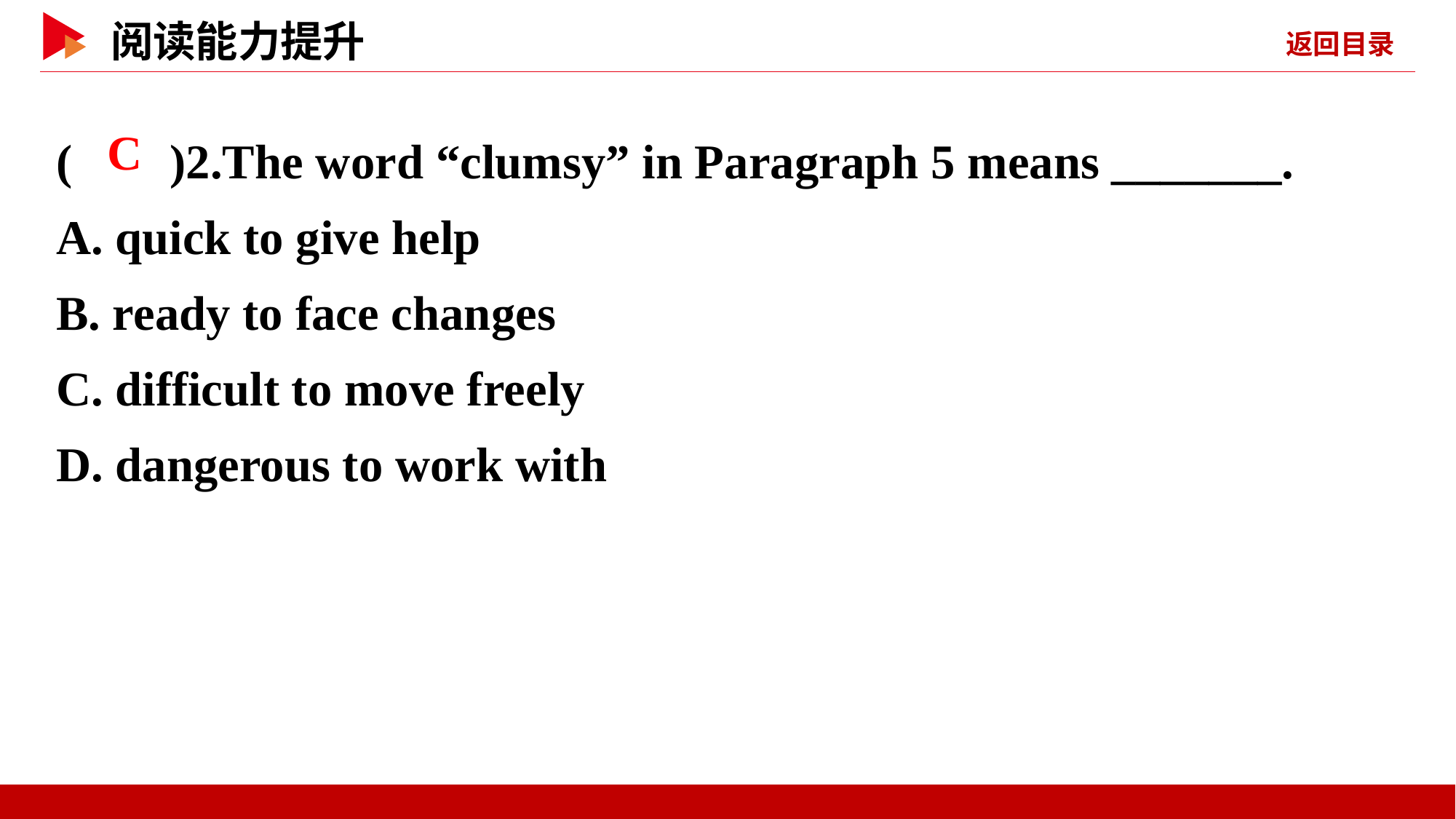

(        )2.The word “clumsy” in Paragraph 5 means _______.
A. quick to give help
B. ready to face changes
C. difficult to move freely
D. dangerous to work with
   C